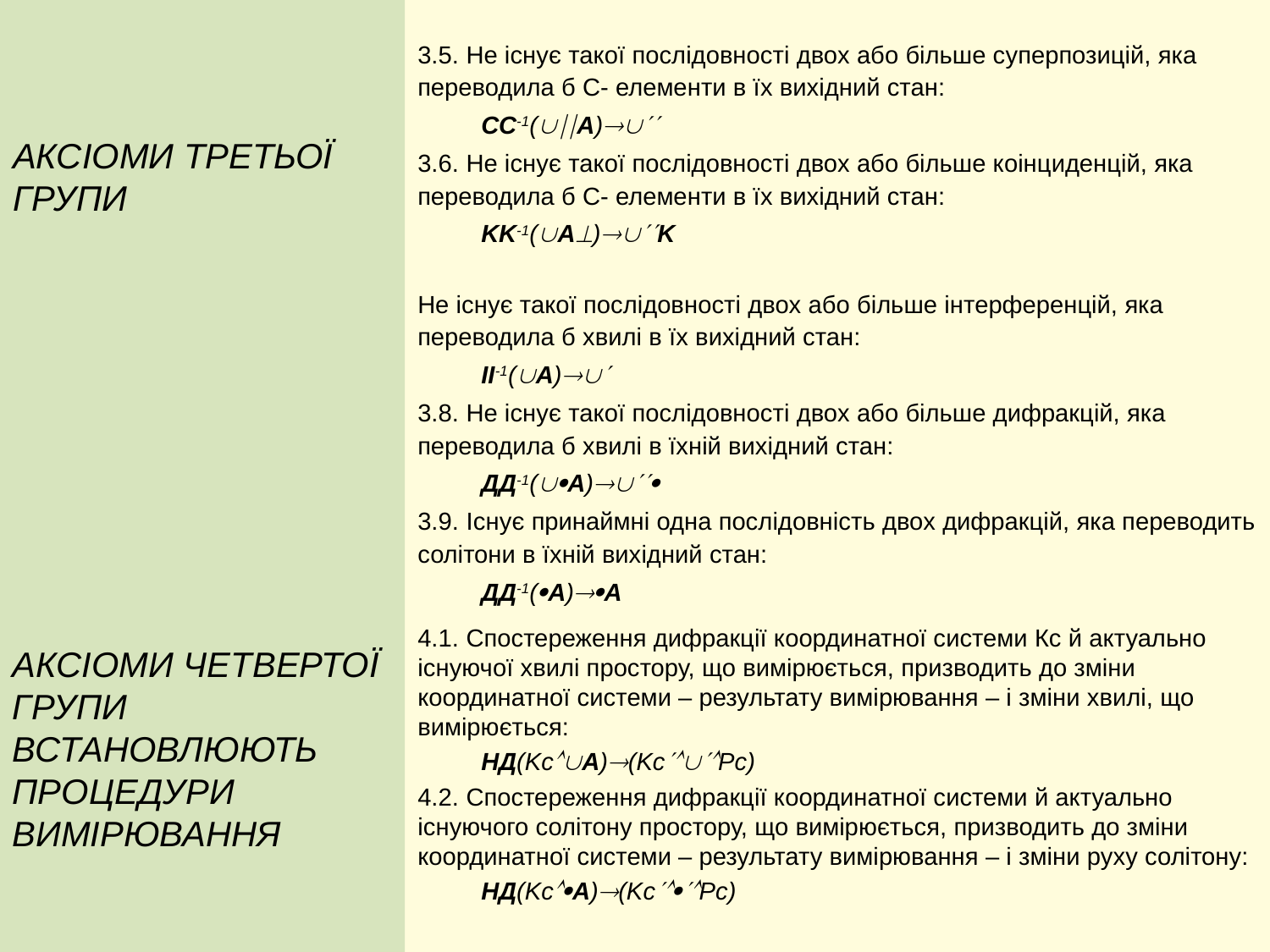

АКСІОМИ ТРЕТЬОЇ ГРУПИ

3.5. Не існує такої послідовності двох або більше суперпозицій, яка  переводила б С- елементи в їх вихідний стан:
СС-1(∪||А)→∪′′
3.6. Не існує такої послідовності двох або більше коінциденцій, яка переводила б С- елементи в їх вихідний стан:
KK-1(∪А⊥)→∪′′K
Не існує такої послідовності двох або більше інтерференцій, яка переводила б хвилі в їх вихідний стан:
ІІ-1(∪А)→∪′
3.8. Не існує такої послідовності двох або більше дифракцій, яка переводила б хвилі в їхній вихідний стан:
ДД-1(∪•А)→∪′′•
3.9. Існує принаймні одна послідовність двох дифракцій, яка переводить солітони в їхній вихідний стан:
ДД-1(•А)→•А

4.1. Спостереження дифракції координатної системи Кс й актуально існуючої хвилі простору, що вимірюється, призводить до зміни координатної системи – результату вимірювання – і зміни хвилі, що вимірюється:
НД(Kс∧∪А)→(Kс′∧∪′∧Рс)
4.2. Спостереження дифракції координатної системи й актуально існуючого солітону простору, що вимірюється, призводить до зміни координатної системи – результату вимірювання – і зміни руху солітону:
НД(Kс∧•А)→(Kс′∧•′∧Рс)

АКСІОМИ ЧЕТВЕРТОЇ ГРУПИ ВСТАНОВЛЮЮТЬ ПРОЦЕДУРИ ВИМІРЮВАННЯ